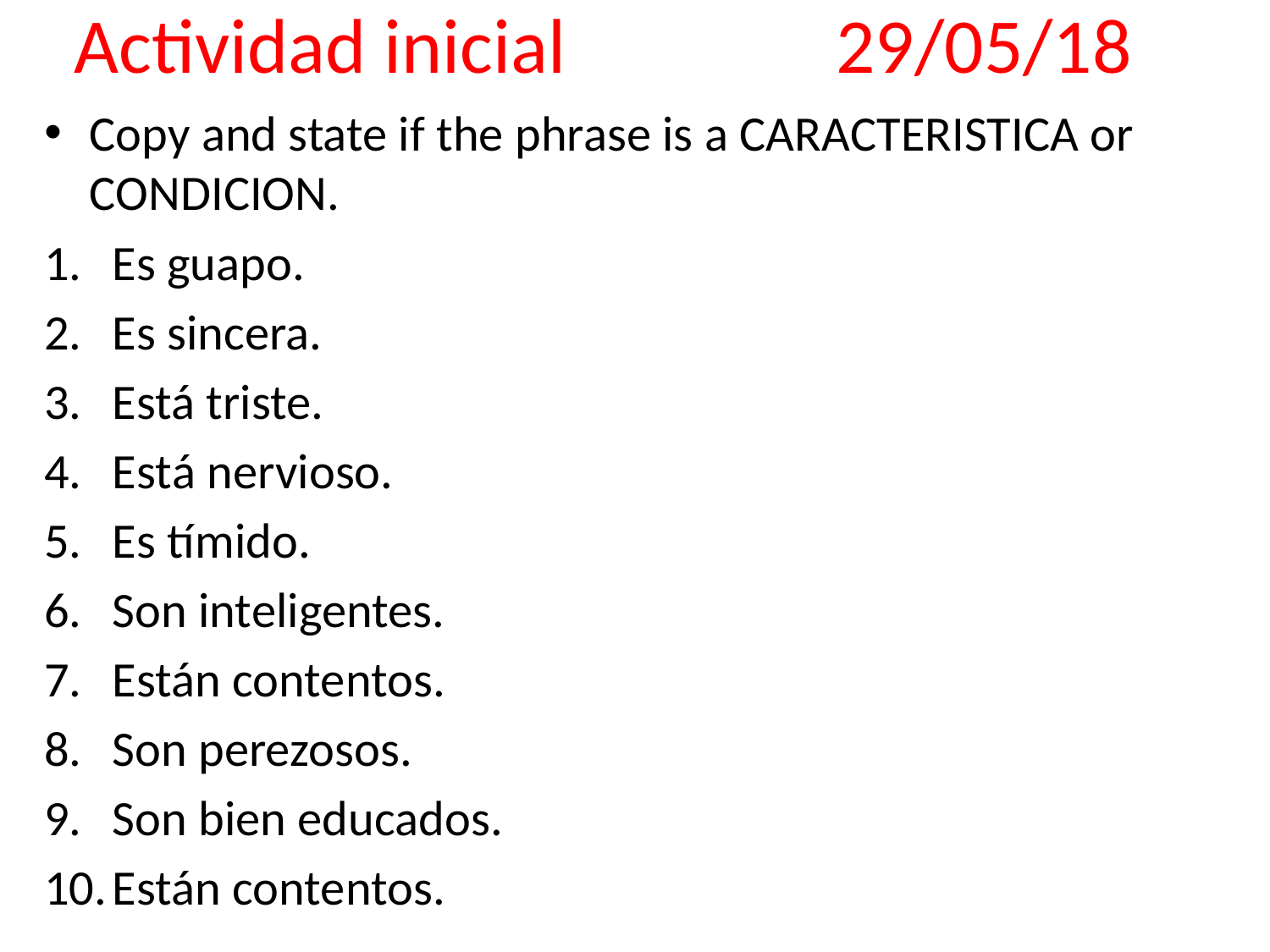

Actividad inicial			29/05/18
Copy and state if the phrase is a CARACTERISTICA or CONDICION.
Es guapo.
Es sincera.
Está triste.
Está nervioso.
Es tímido.
Son inteligentes.
Están contentos.
Son perezosos.
Son bien educados.
Están contentos.